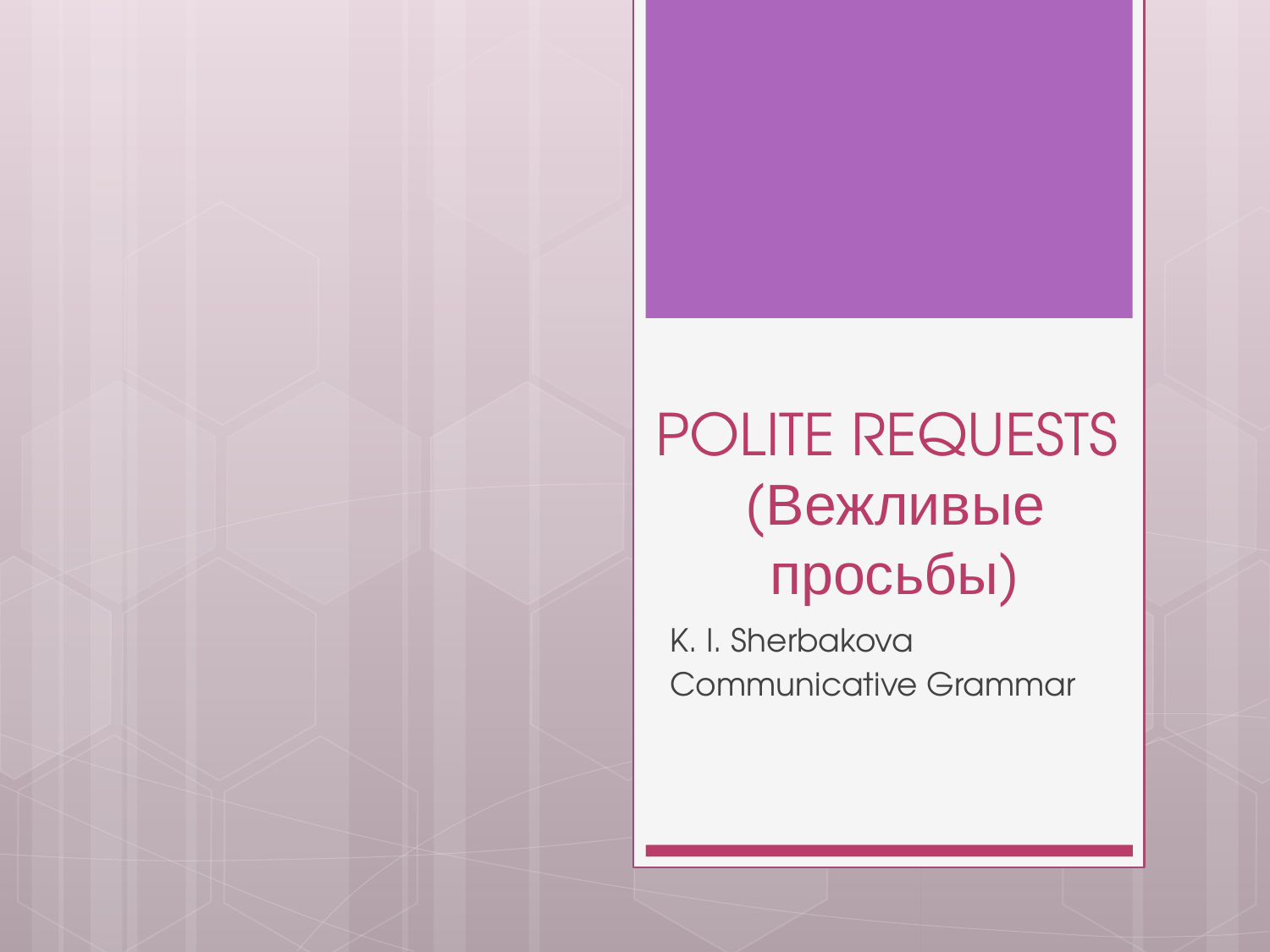

# POLITE REQUESTS (Вежливые просьбы)
K. I. Sherbakova
Communicative Grammar